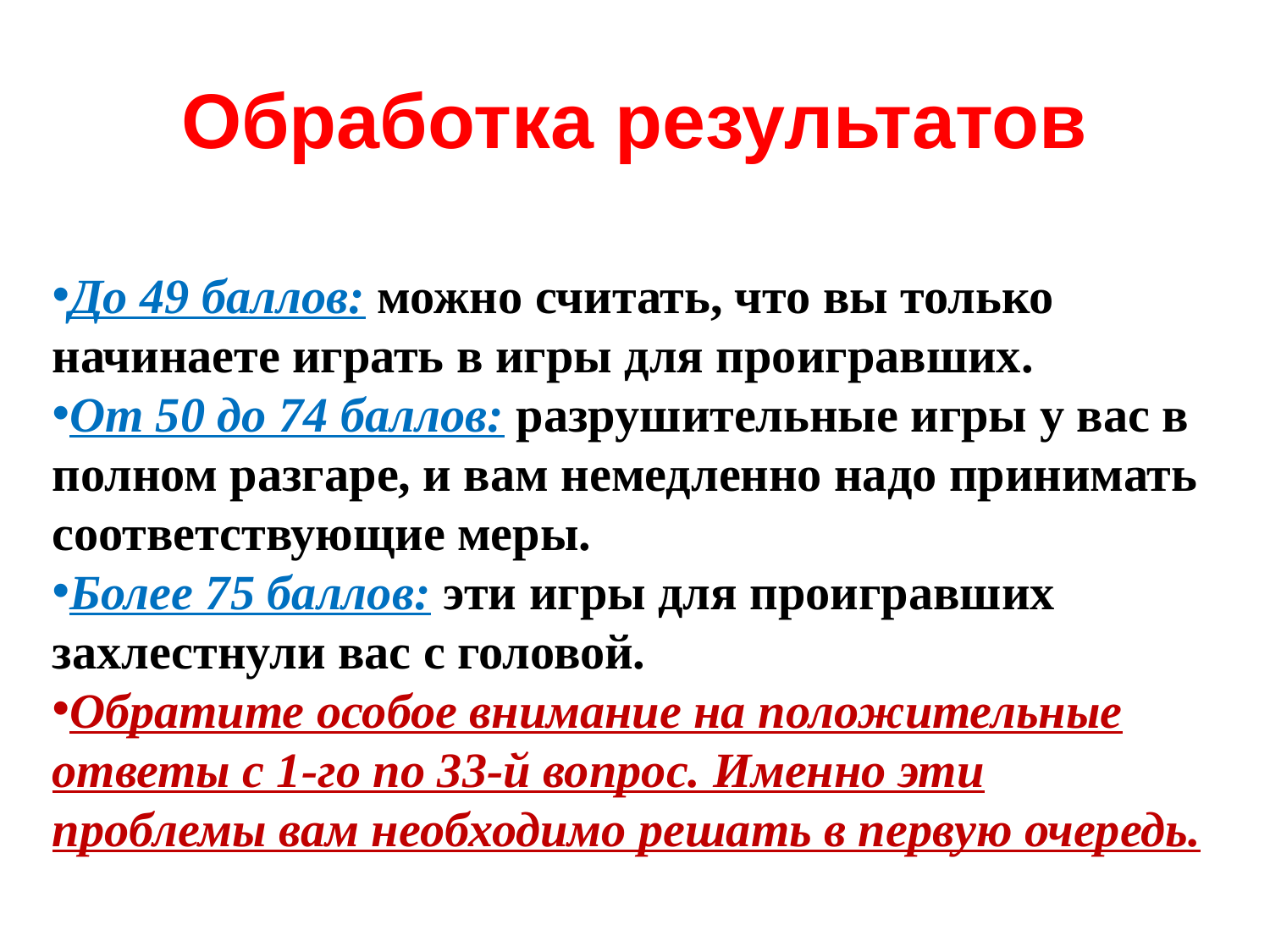

# Обработка результатов
До 49 баллов: можно считать, что вы только начинаете играть в игры для проигравших.
От 50 до 74 баллов: разрушительные игры у вас в полном разгаре, и вам немедленно надо принимать соответствующие меры.
Более 75 баллов: эти игры для проигравших захлестнули вас с головой.
Обратите особое внимание на положительные ответы с 1-го по 33-й вопрос. Именно эти проблемы вам необходимо решать в первую очередь.